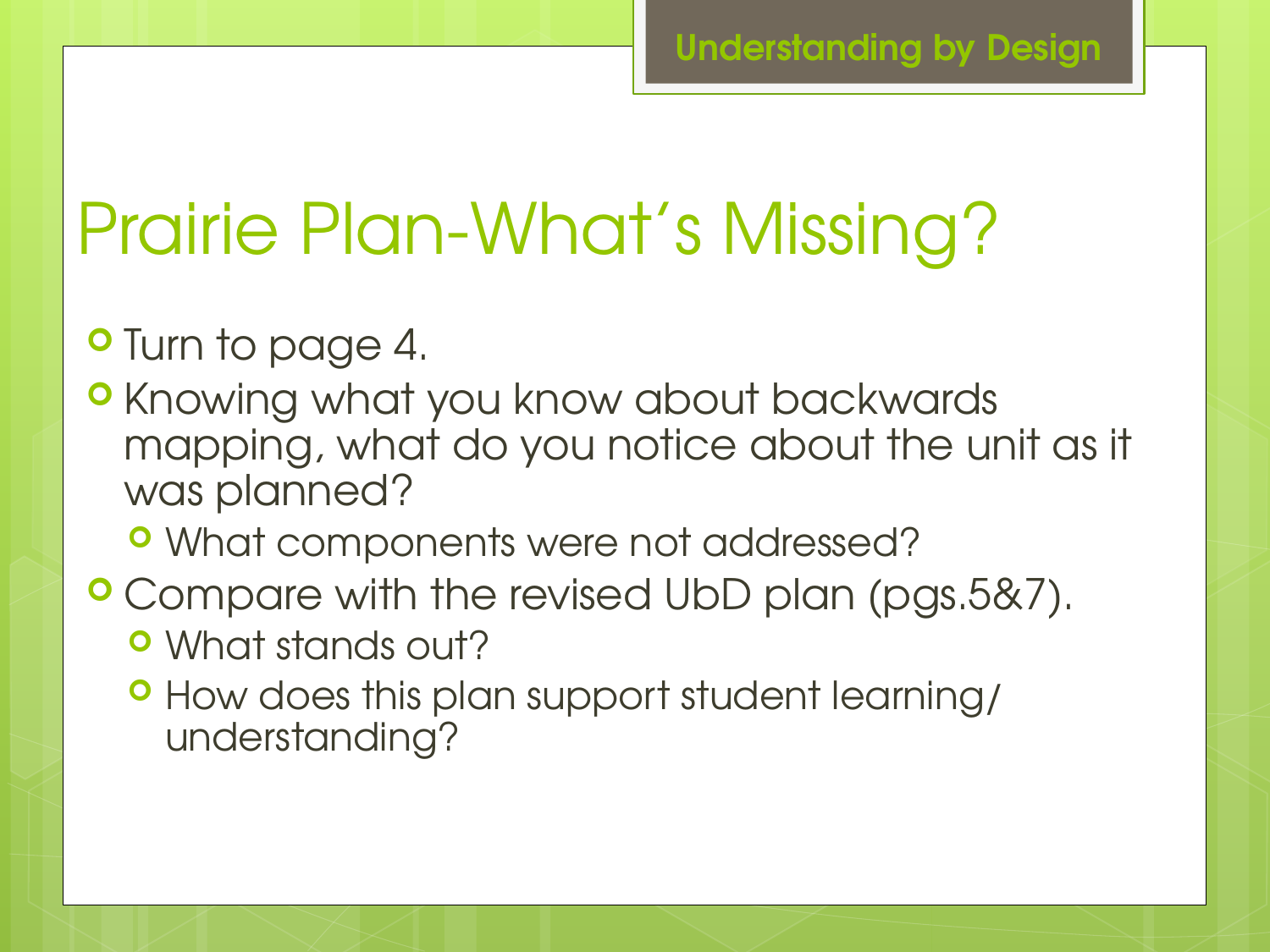

# Prairie Plan-What’s Missing?
Turn to page 4.
Knowing what you know about backwards mapping, what do you notice about the unit as it was planned?
What components were not addressed?
Compare with the revised UbD plan (pgs.5&7).
What stands out?
How does this plan support student learning/ understanding?